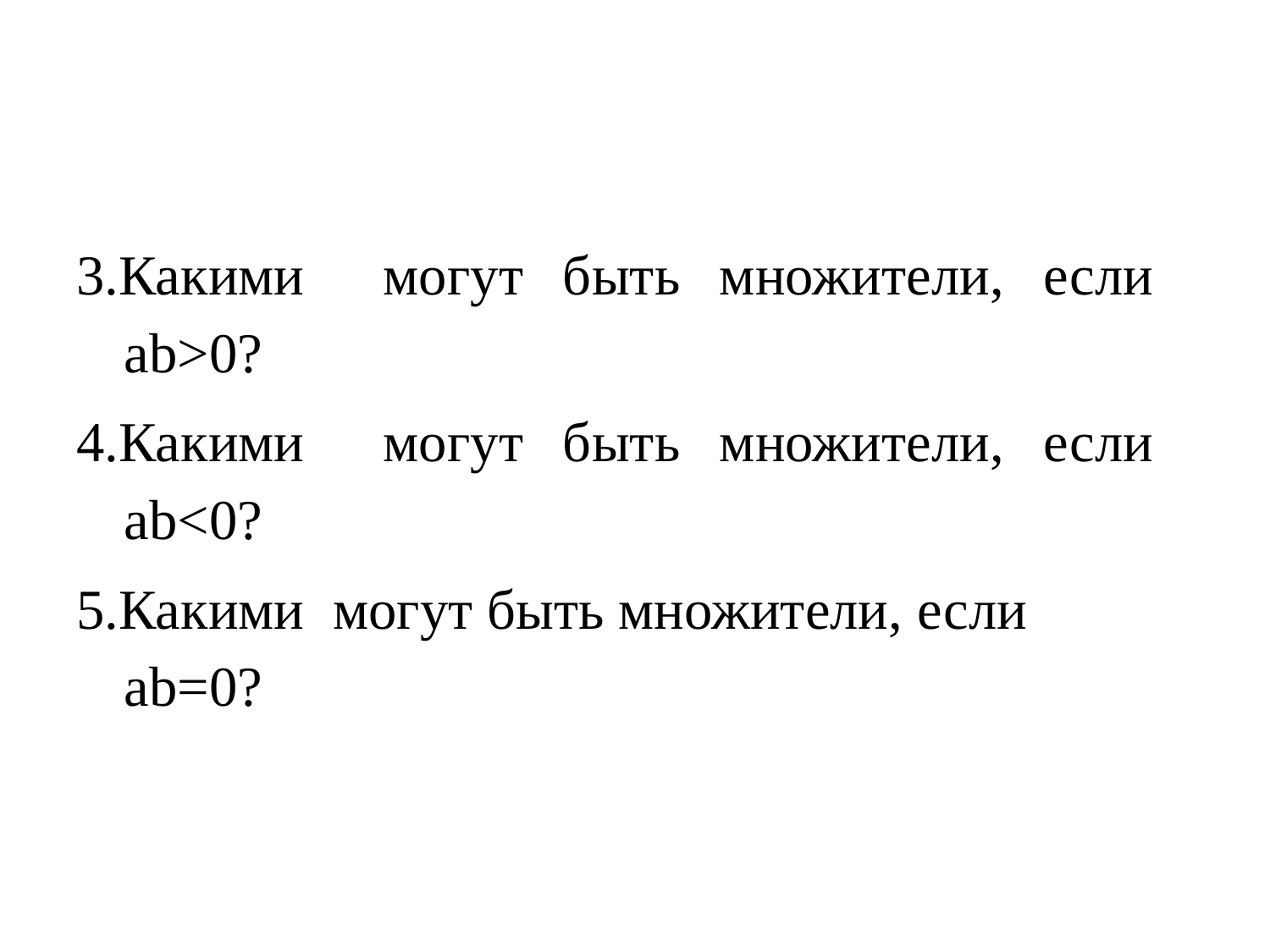

3.Какими  могут быть множители, если  аb>0?
4.Какими  могут быть множители, если  аb<0?
5.Какими  могут быть множители, если  аb=0?